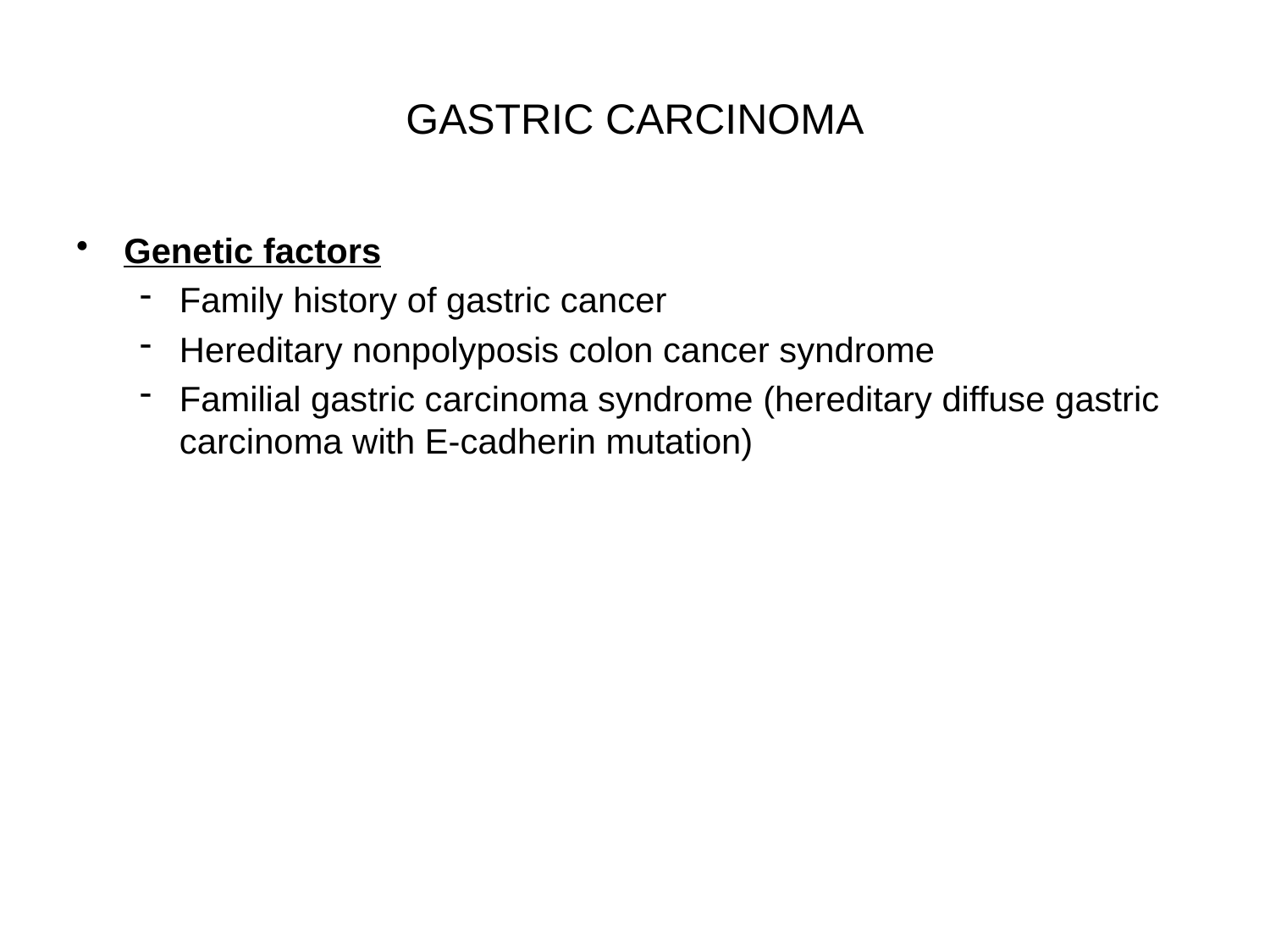

# GASTRIC CARCINOMA
Genetic factors
Family history of gastric cancer
Hereditary nonpolyposis colon cancer syndrome
Familial gastric carcinoma syndrome (hereditary diffuse gastric carcinoma with E-cadherin mutation)